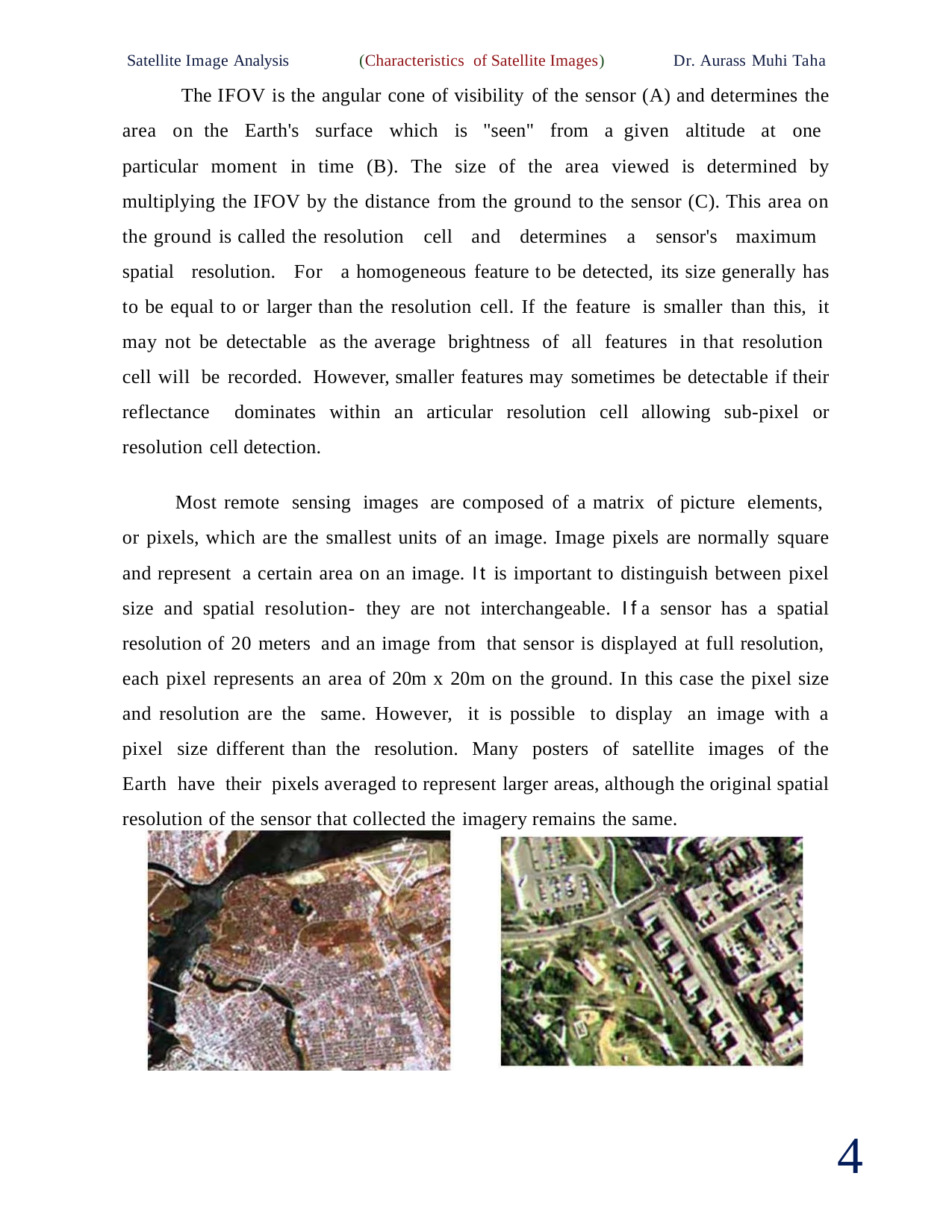

Satellite Image Analysis	(Characteristics  of Satellite Images)	Dr. Aurass Muhi Taha
The IFOV is the angular cone of visibility of the sensor (A) and determines the area  on the  Earth's  surface  which  is  "seen"  from  a given  altitude  at  one  particular moment in time (B). The size of the area viewed is determined by multiplying the IFOV by the distance from the ground to the sensor (C). This area on the ground is called the resolution   cell   and   determines   a   sensor's   maximum   spatial   resolution.   For   a homogeneous feature to be detected, its size generally has to be equal to or larger than the resolution cell. If the feature  is smaller than this,  it may not be detectable  as the average  brightness  of  all  features  in that resolution  cell will  be recorded.  However, smaller features may sometimes be detectable if their reflectance  dominates within an articular resolution cell allowing sub-pixel or resolution cell detection.

Most remote  sensing  images  are composed of a matrix  of picture  elements,  or pixels, which are the smallest units of an image. Image pixels are normally square and represent  a certain area on an image. It is important to distinguish between pixel size and spatial resolution- they are not interchangeable. Ifa sensor has a spatial resolution of 20 meters  and an image from  that sensor is displayed at full resolution,  each pixel represents an area of 20m x 20m on the ground. In this case the pixel size and resolution are the  same. However,  it is possible  to display  an image with a pixel  size different than the  resolution.  Many  posters  of  satellite  images  of the Earth  have  their  pixels averaged to represent larger areas, although the original spatial resolution of the sensor that collected the imagery remains the same.

4